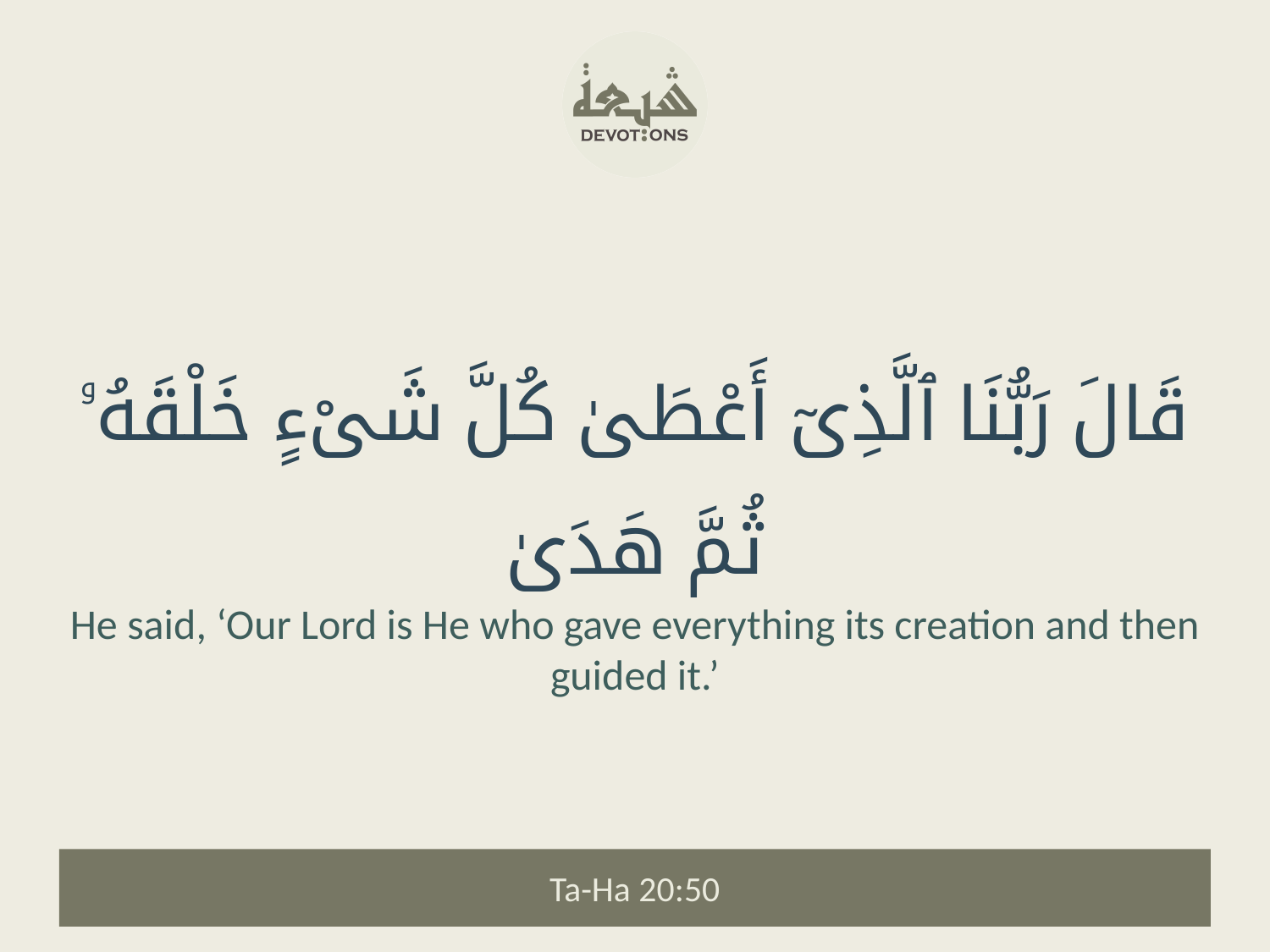

قَالَ رَبُّنَا ٱلَّذِىٓ أَعْطَىٰ كُلَّ شَىْءٍ خَلْقَهُۥ ثُمَّ هَدَىٰ
He said, ‘Our Lord is He who gave everything its creation and then guided it.’
Ta-Ha 20:50